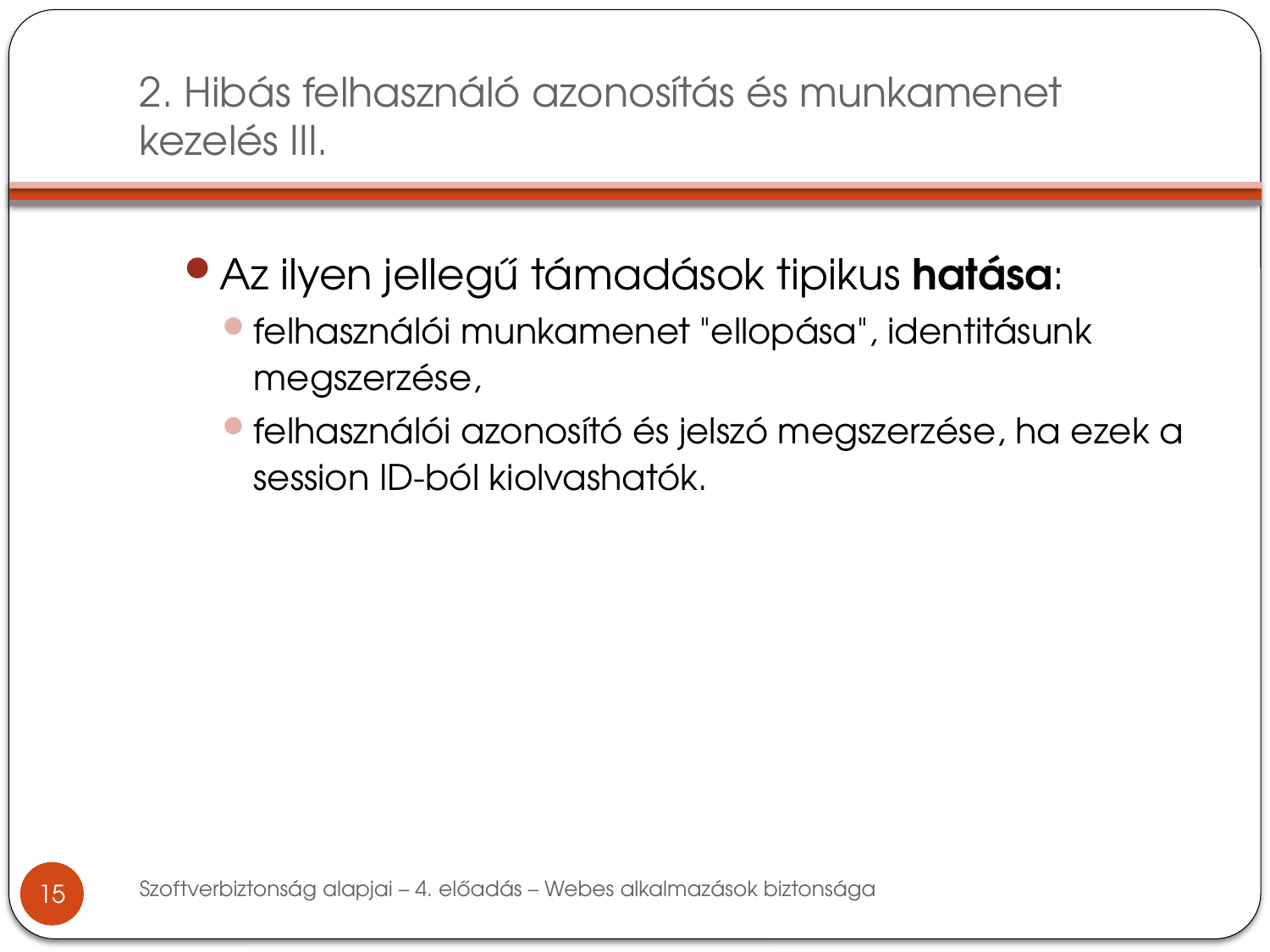

# 2. Hibás felhasználó azonosítás és munkamenet kezelés III.
Az ilyen jellegű támadások tipikus hatása:
felhasználói munkamenet "ellopása", identitásunk megszerzése,
felhasználói azonosító és jelszó megszerzése, ha ezek a session ID-ból kiolvashatók.
Szoftverbiztonság alapjai – 4. előadás – Webes alkalmazások biztonsága
15